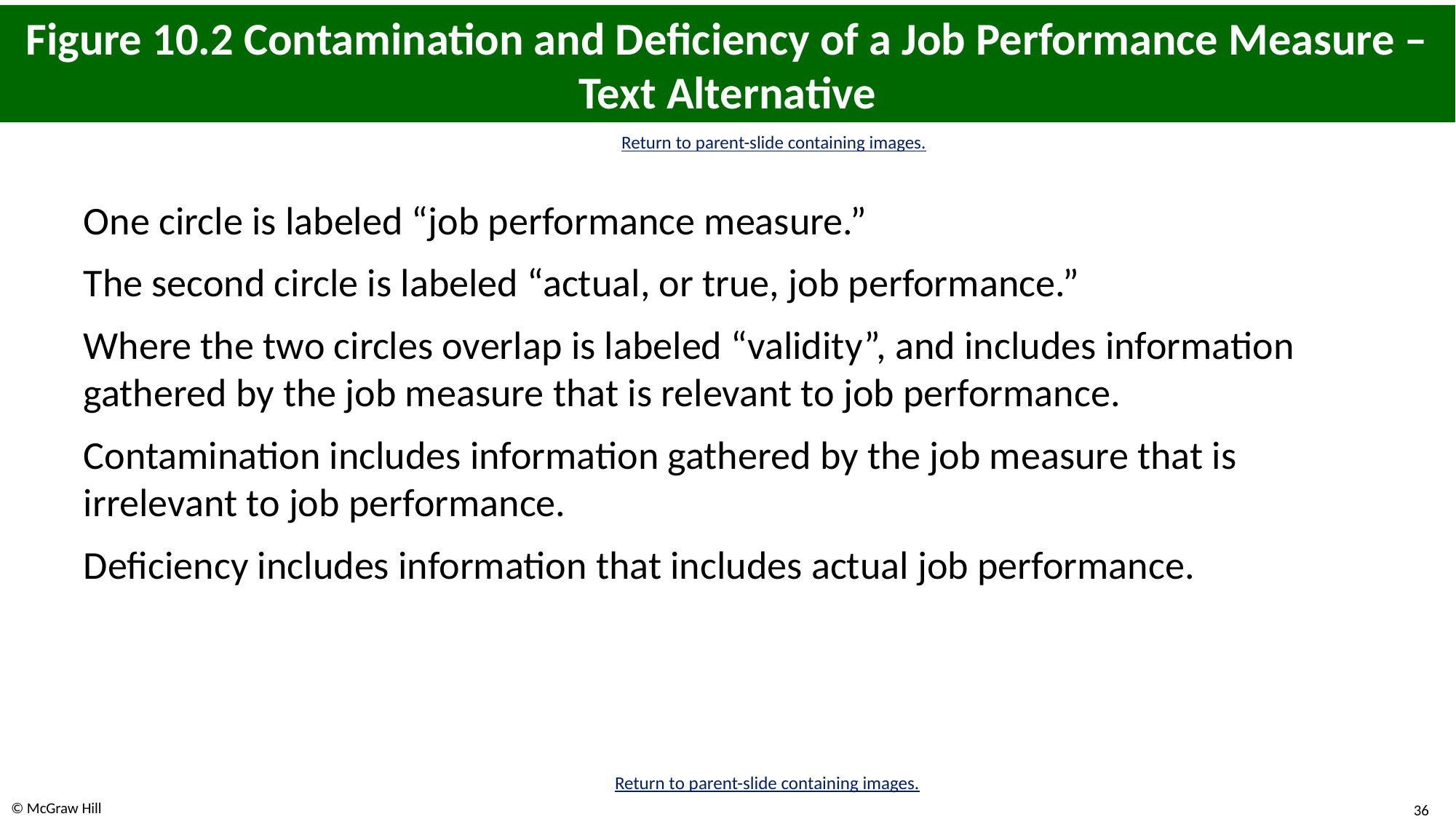

# Figure 10.2 Contamination and Deficiency of a Job Performance Measure – Text Alternative
Return to parent-slide containing images.
One circle is labeled “job performance measure.”
The second circle is labeled “actual, or true, job performance.”
Where the two circles overlap is labeled “validity”, and includes information gathered by the job measure that is relevant to job performance.
Contamination includes information gathered by the job measure that is irrelevant to job performance.
Deficiency includes information that includes actual job performance.
Return to parent-slide containing images.